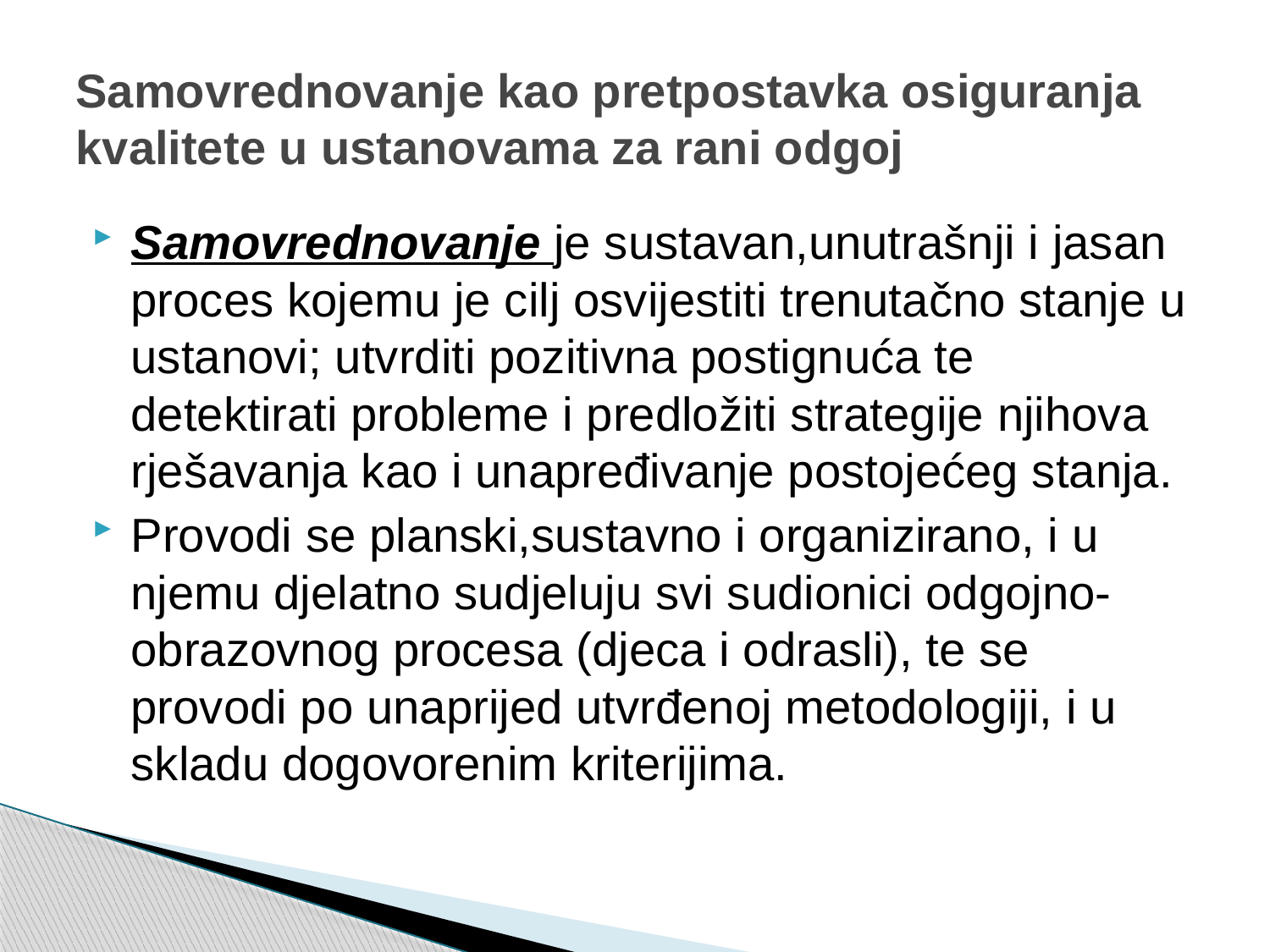

# Samovrednovanje kao pretpostavka osiguranja kvalitete u ustanovama za rani odgoj
Samovrednovanje je sustavan,unutrašnji i jasan proces kojemu je cilj osvijestiti trenutačno stanje u ustanovi; utvrditi pozitivna postignuća te detektirati probleme i predložiti strategije njihova rješavanja kao i unapređivanje postojećeg stanja.
Provodi se planski,sustavno i organizirano, i u njemu djelatno sudjeluju svi sudionici odgojno-obrazovnog procesa (djeca i odrasli), te se provodi po unaprijed utvrđenoj metodologiji, i u skladu dogovorenim kriterijima.